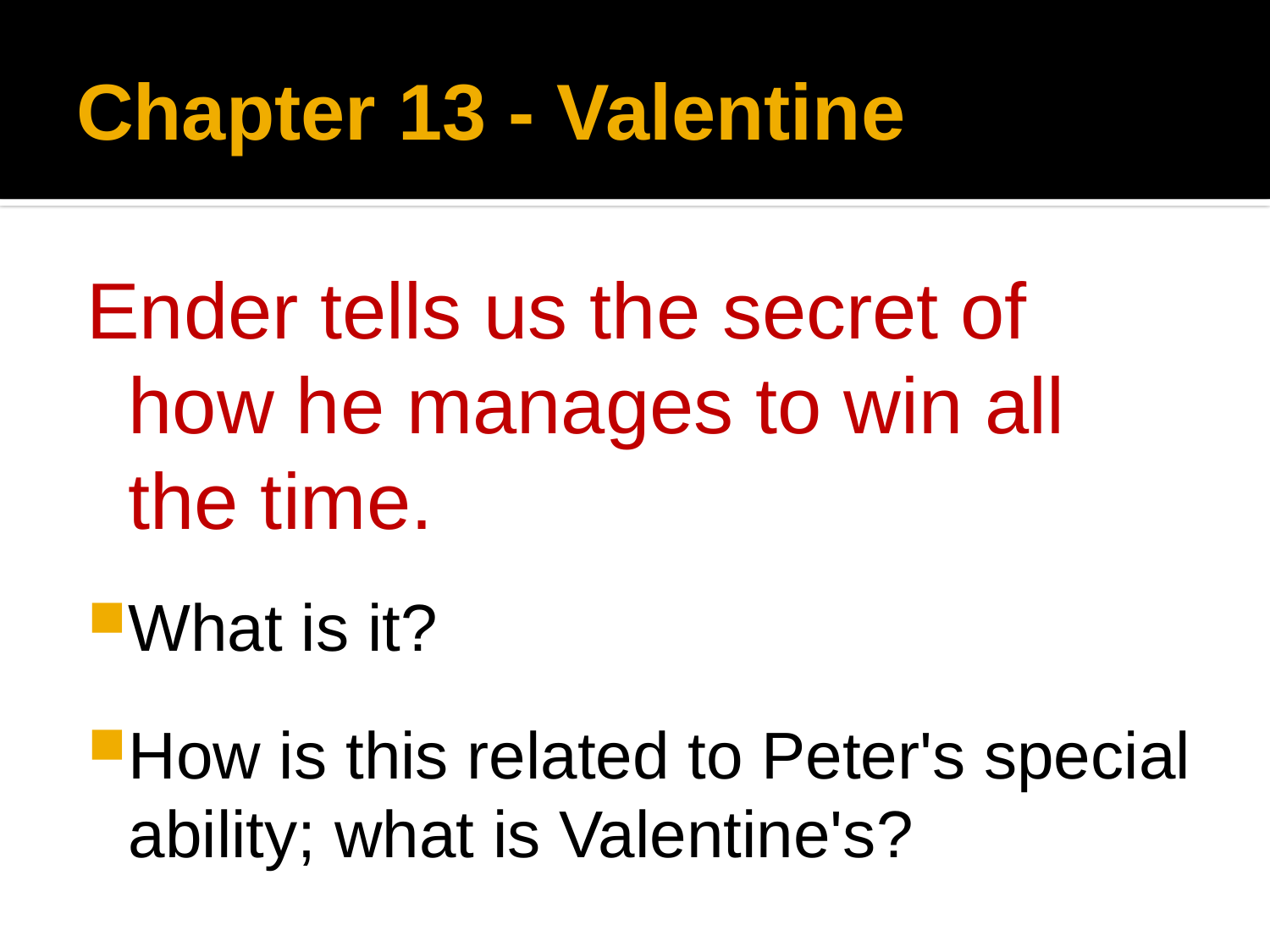

# Chapter 13 - Valentine
Ender tells us the secret of how he manages to win all the time.

What is it?

How is this related to Peter's special ability; what is Valentine's?